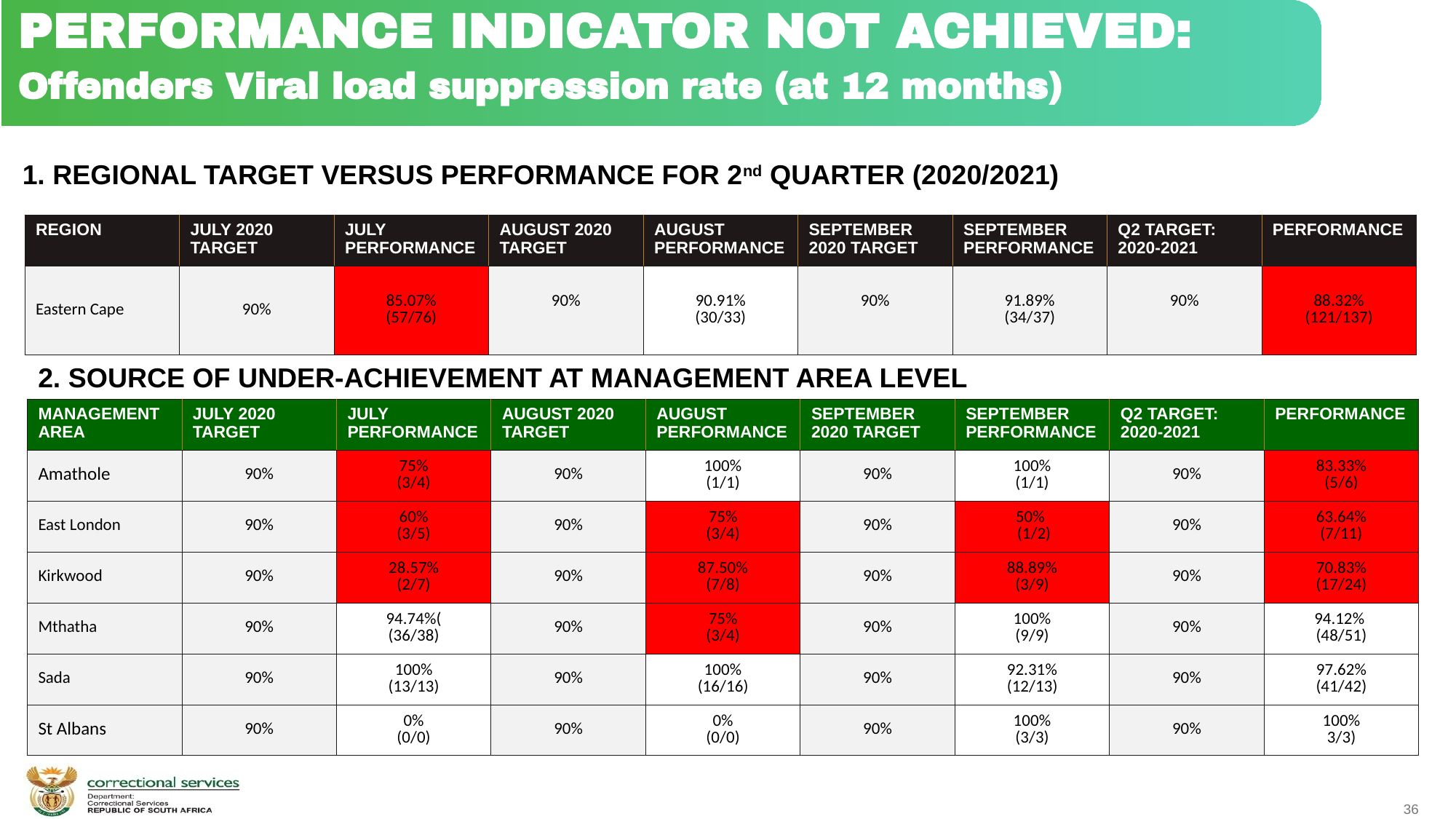

PERFORMANCE INDICATOR NOT ACHIEVED:
Offenders Viral load suppression rate (at 12 months)

1. REGIONAL TARGET VERSUS PERFORMANCE FOR 2nd QUARTER (2020/2021)
| REGION | JULY 2020 TARGET | JULY PERFORMANCE | AUGUST 2020 TARGET | AUGUST PERFORMANCE | SEPTEMBER 2020 TARGET | SEPTEMBER PERFORMANCE | Q2 TARGET: 2020-2021 | PERFORMANCE |
| --- | --- | --- | --- | --- | --- | --- | --- | --- |
| Eastern Cape | 90% | 85.07% (57/76) | 90% | 90.91% (30/33) | 90% | 91.89% (34/37) | 90% | 88.32% (121/137) |
2. SOURCE OF UNDER-ACHIEVEMENT AT MANAGEMENT AREA LEVEL
| MANAGEMENT AREA | JULY 2020 TARGET | JULY PERFORMANCE | AUGUST 2020 TARGET | AUGUST PERFORMANCE | SEPTEMBER 2020 TARGET | SEPTEMBER PERFORMANCE | Q2 TARGET: 2020-2021 | PERFORMANCE |
| --- | --- | --- | --- | --- | --- | --- | --- | --- |
| Amathole | 90% | 75% (3/4) | 90% | 100% (1/1) | 90% | 100% (1/1) | 90% | 83.33% (5/6) |
| East London | 90% | 60% (3/5) | 90% | 75% (3/4) | 90% | 50% (1/2) | 90% | 63.64% (7/11) |
| Kirkwood | 90% | 28.57% (2/7) | 90% | 87.50% (7/8) | 90% | 88.89% (3/9) | 90% | 70.83% (17/24) |
| Mthatha | 90% | 94.74%( (36/38) | 90% | 75% (3/4) | 90% | 100% (9/9) | 90% | 94.12% (48/51) |
| Sada | 90% | 100% (13/13) | 90% | 100% (16/16) | 90% | 92.31% (12/13) | 90% | 97.62% (41/42) |
| St Albans | 90% | 0% (0/0) | 90% | 0% (0/0) | 90% | 100% (3/3) | 90% | 100% 3/3) |